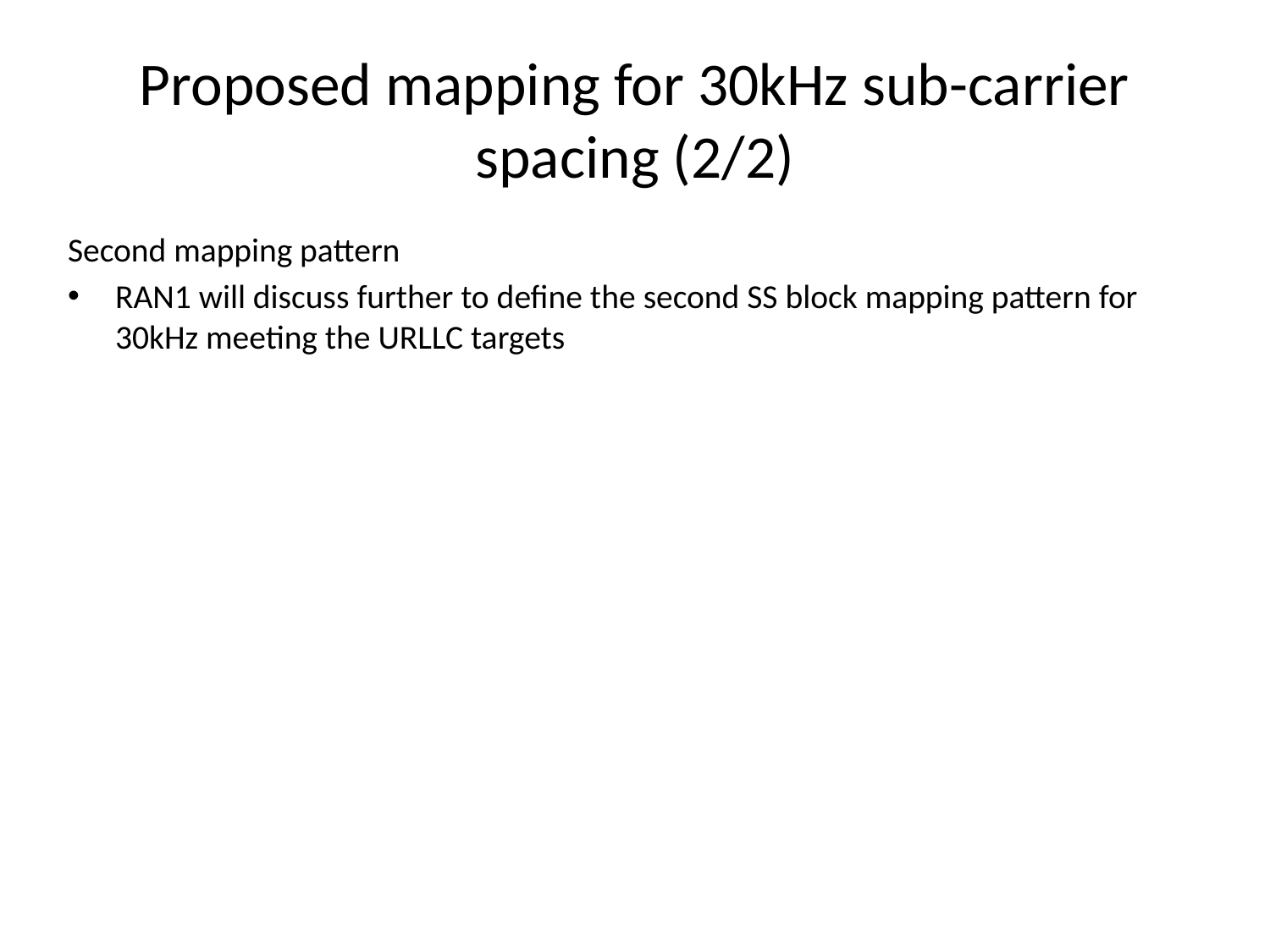

# Proposed mapping for 30kHz sub-carrier spacing (2/2)
Second mapping pattern
RAN1 will discuss further to define the second SS block mapping pattern for 30kHz meeting the URLLC targets